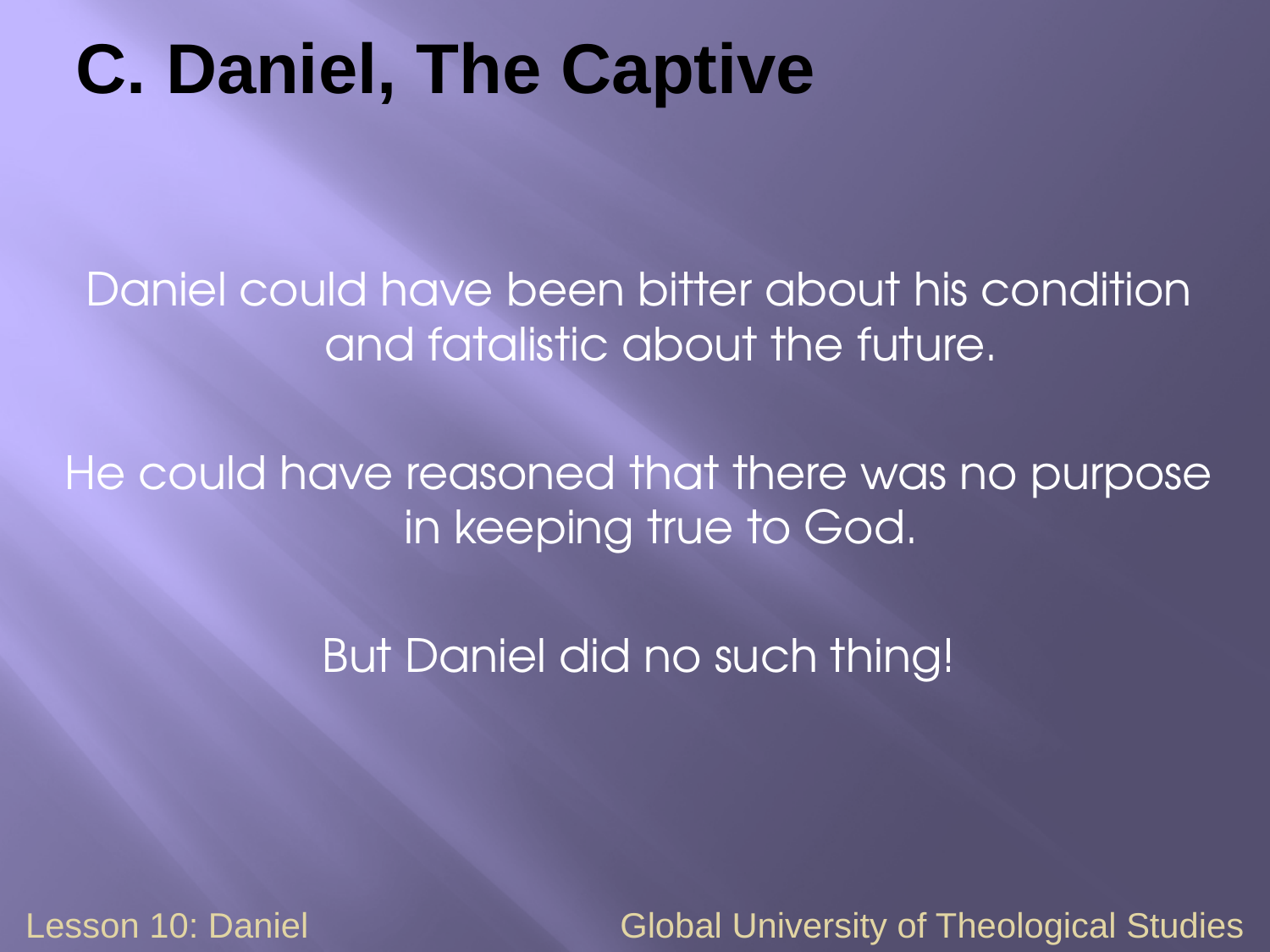

# C. Daniel, The Captive
Daniel could have been bitter about his condition and fatalistic about the future.

He could have reasoned that there was no purpose in keeping true to God.

But Daniel did no such thing!
Lesson 10: Daniel                                Global University of Theological Studies